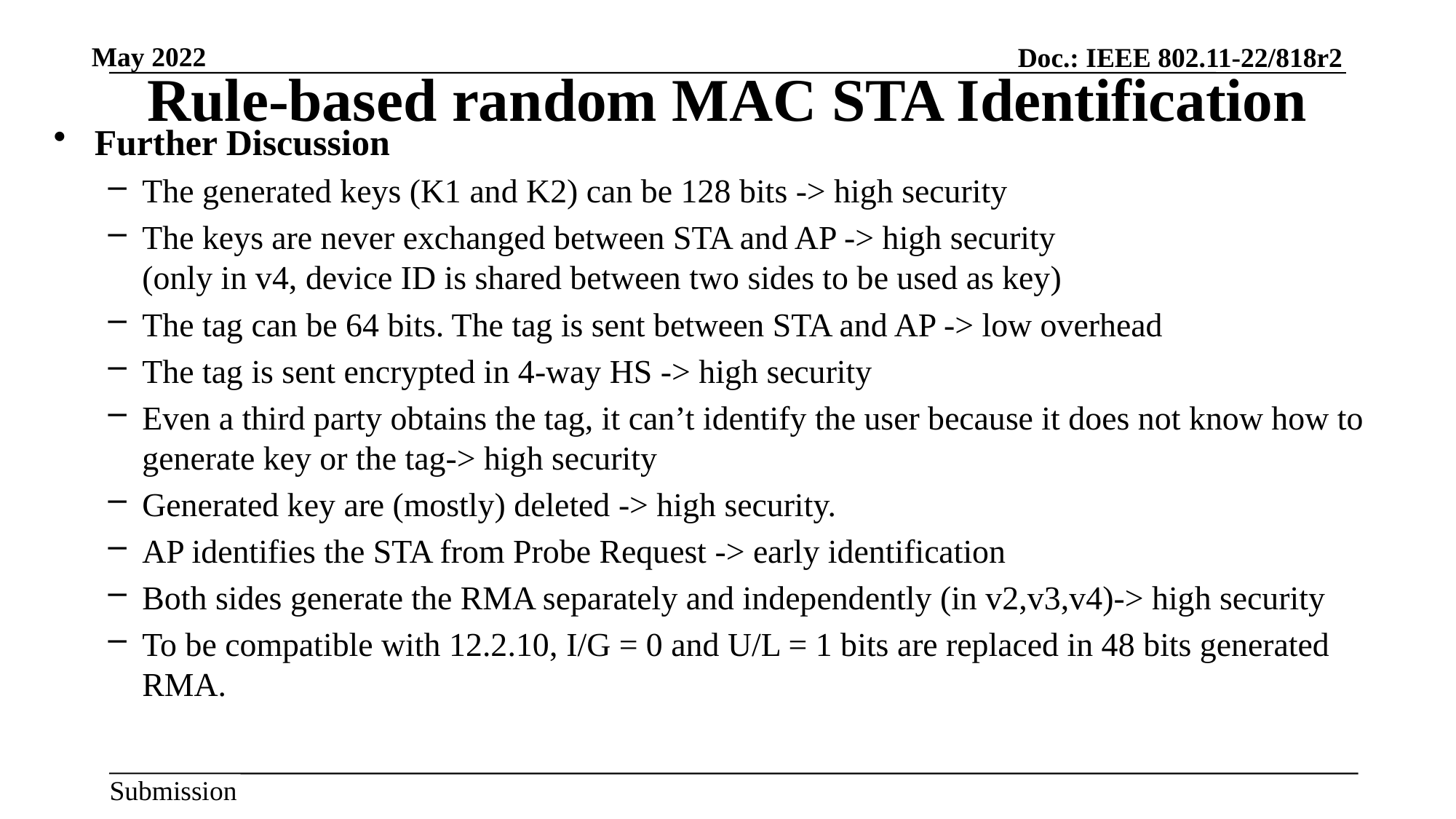

# Rule-based random MAC STA Identification
Further Discussion
The generated keys (K1 and K2) can be 128 bits -> high security
The keys are never exchanged between STA and AP -> high security
(only in v4, device ID is shared between two sides to be used as key)
The tag can be 64 bits. The tag is sent between STA and AP -> low overhead
The tag is sent encrypted in 4-way HS -> high security
Even a third party obtains the tag, it can’t identify the user because it does not know how to generate key or the tag-> high security
Generated key are (mostly) deleted -> high security.
AP identifies the STA from Probe Request -> early identification
Both sides generate the RMA separately and independently (in v2,v3,v4)-> high security
To be compatible with 12.2.10, I/G = 0 and U/L = 1 bits are replaced in 48 bits generated RMA.